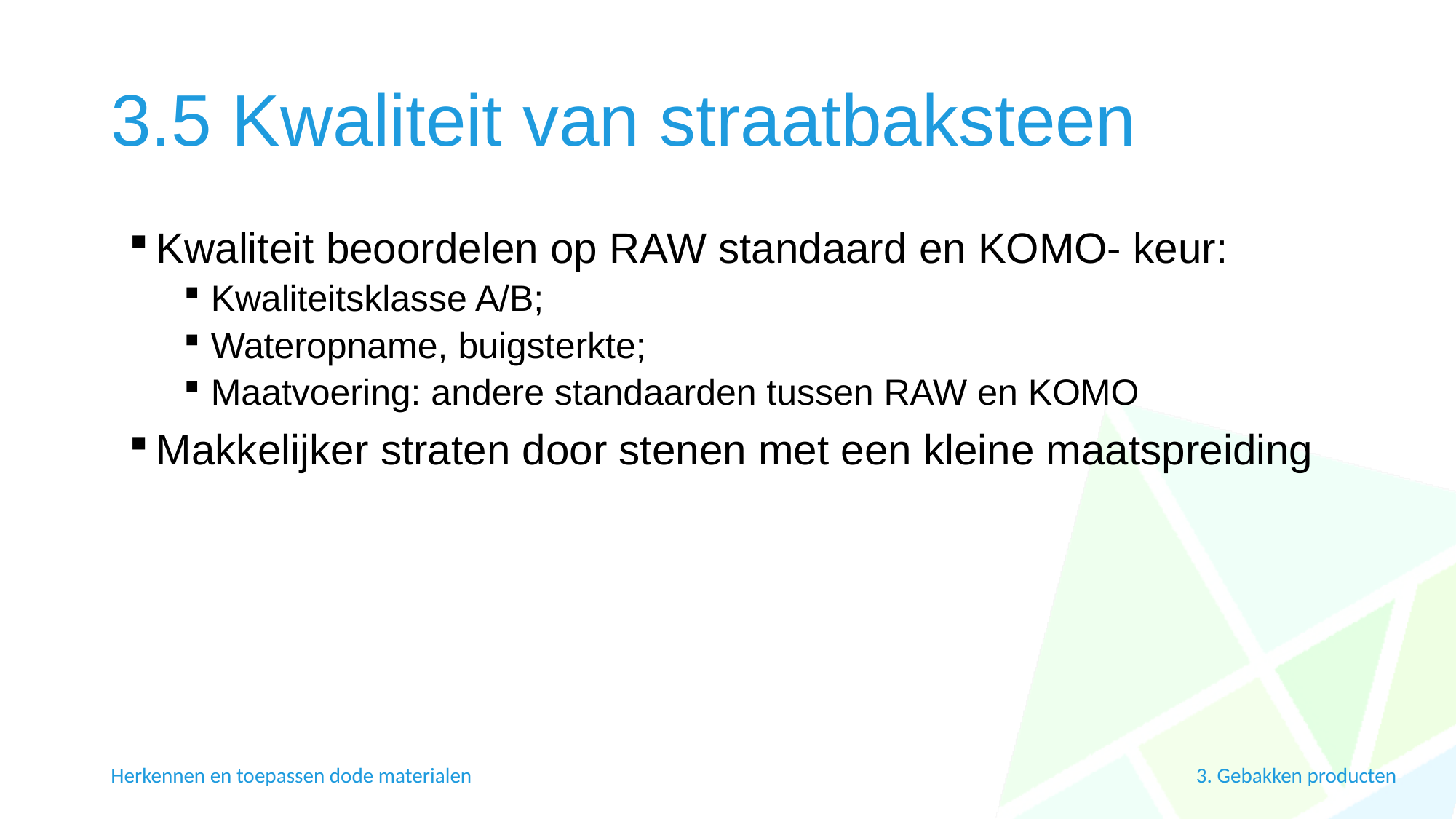

# 3.5 Kwaliteit van straatbaksteen
Kwaliteit beoordelen op RAW standaard en KOMO- keur:
Kwaliteitsklasse A/B;
Wateropname, buigsterkte;
Maatvoering: andere standaarden tussen RAW en KOMO
Makkelijker straten door stenen met een kleine maatspreiding
Herkennen en toepassen dode materialen
3. Gebakken producten